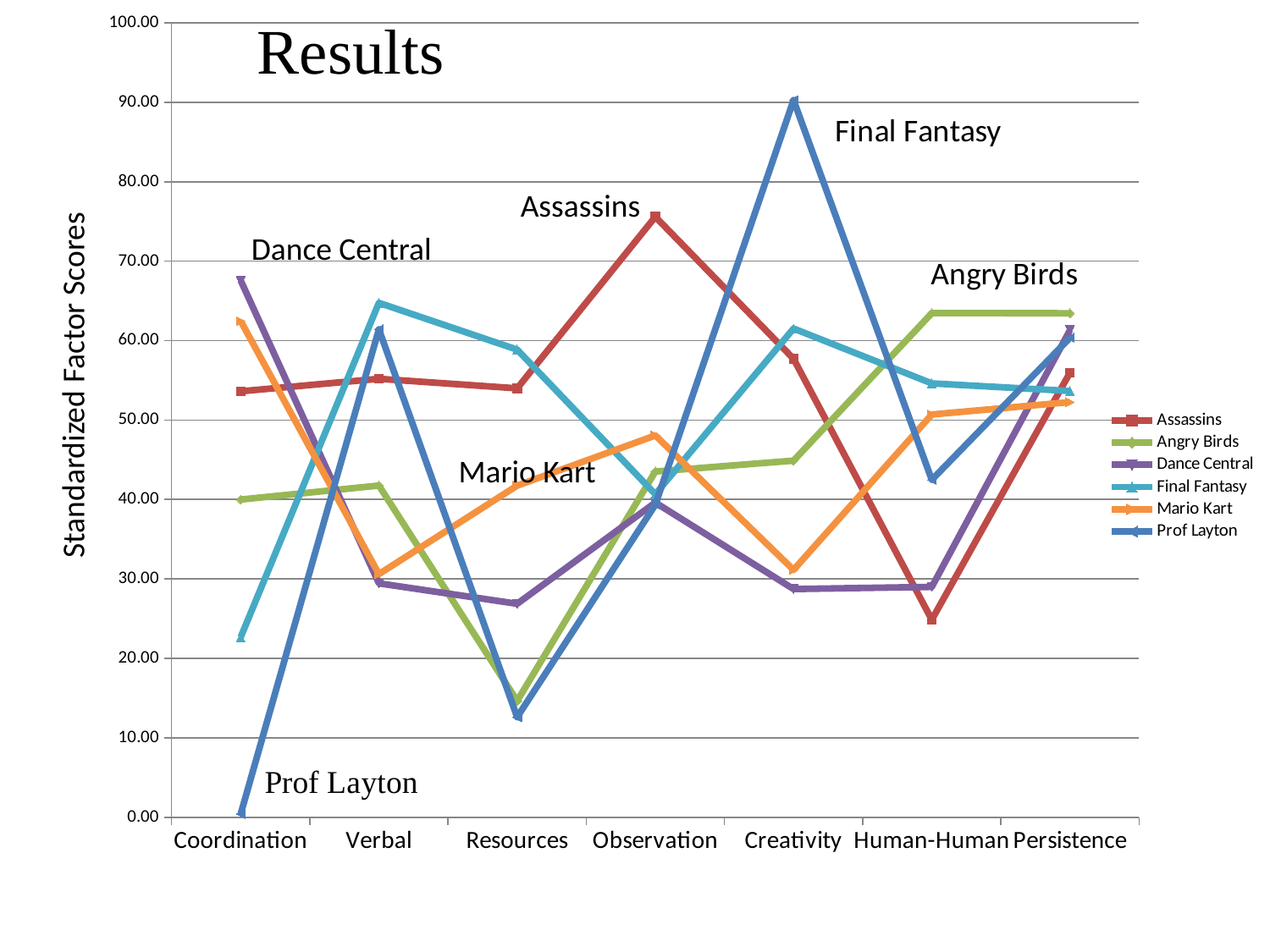

### Chart

| Category |  |  |  |  |  |  |
|---|---|---|---|---|---|---|
| Coordination | 0.412340349745341 | 53.62437449015796 | 39.98880895184246 | 67.56713256352305 | 22.66529130069276 | 62.46871221691053 |
| Verbal | 61.4239726533616 | 55.19422132545606 | 41.75091085696556 | 29.44184752056568 | 64.75651774743328 | 30.60667372254994 |
| Resources | 12.60344947490677 | 53.99218266711863 | 14.64407025775533 | 26.86683105339373 | 58.87143616506153 | 41.7397959996603 |
| Observation | 39.34401489888515 | 75.58839091762468 | 43.52793675621164 | 39.60617158126475 | 40.66012723590355 | 48.06113156094835 |
| Creativity | 90.28386252475426 | 57.72137616020575 | 44.89072009399428 | 28.7265168550992 | 61.5242155317758 | 31.13568904696128 |
| Human-Human | 42.47032949289517 | 24.86451248202118 | 63.4623717590469 | 28.99330724501396 | 54.61471386134895 | 50.69670257932523 |
| Persistence | 60.36352375719607 | 55.96981930025506 | 63.4469504244 | 61.32316467275103 | 53.66321860168071 | 52.26475802752216 |
Results
Assassins
Dance Central
Standardized Factor Scores
Mario Kart